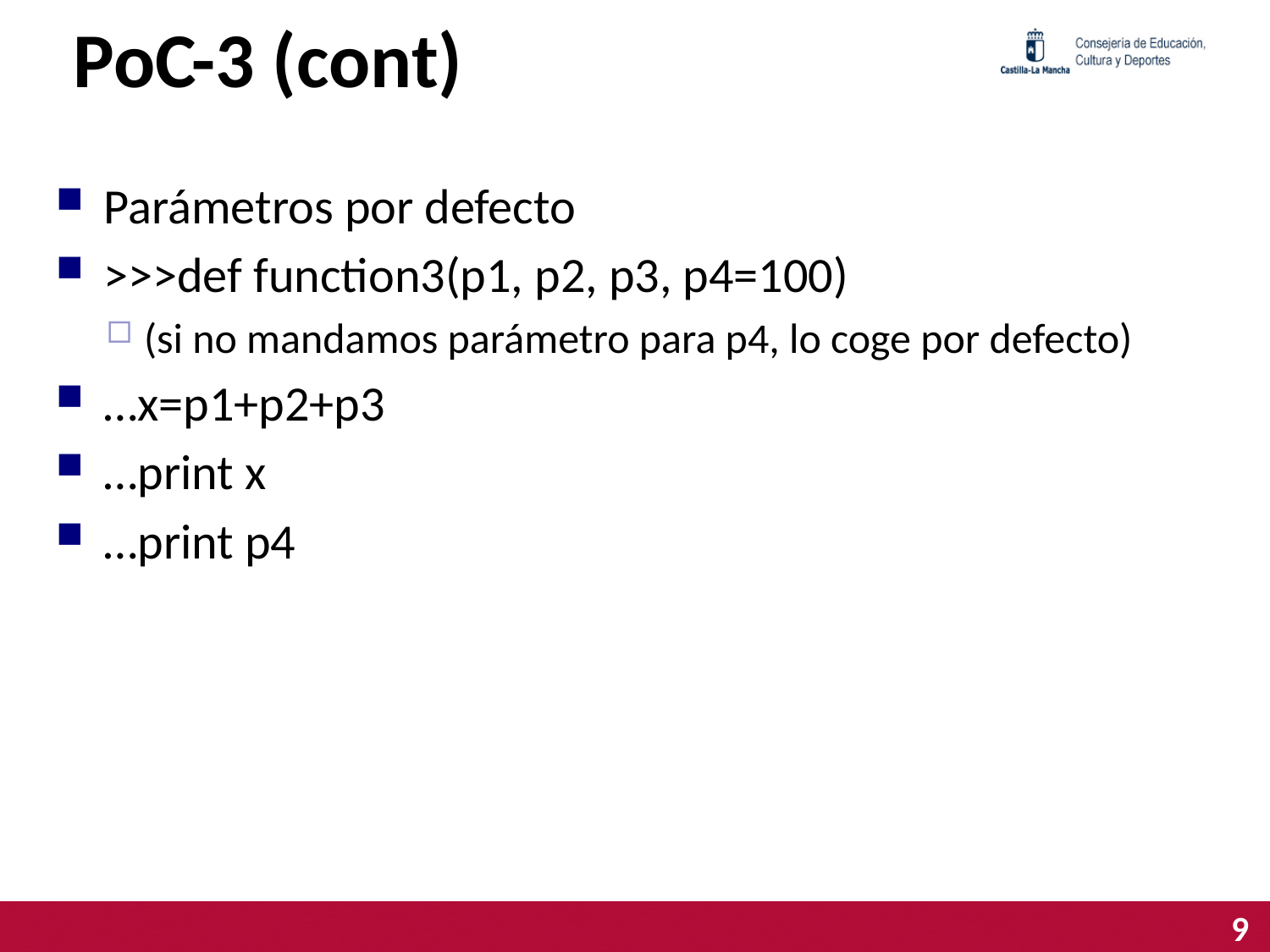

# PoC-3 (cont)
Parámetros por defecto
>>>def function3(p1, p2, p3, p4=100)
(si no mandamos parámetro para p4, lo coge por defecto)
…x=p1+p2+p3
…print x
…print p4